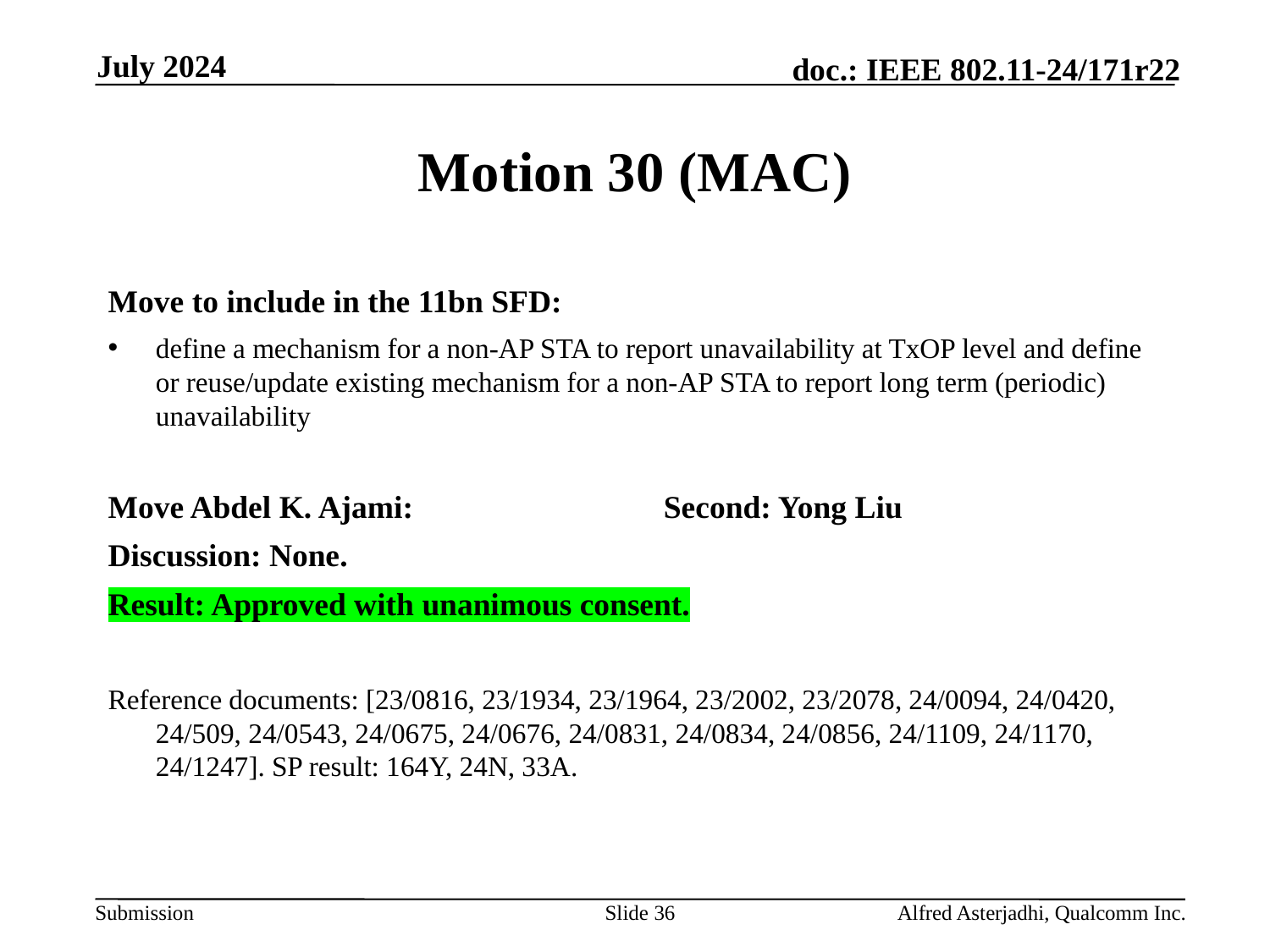

July 2024
# Motion 30 (MAC)
Move to include in the 11bn SFD:
define a mechanism for a non-AP STA to report unavailability at TxOP level and define or reuse/update existing mechanism for a non-AP STA to report long term (periodic) unavailability

Move Abdel K. Ajami: 		Second: Yong Liu
Discussion: None.
Result: Approved with unanimous consent.

Reference documents: [23/0816, 23/1934, 23/1964, 23/2002, 23/2078, 24/0094, 24/0420, 24/509, 24/0543, 24/0675, 24/0676, 24/0831, 24/0834, 24/0856, 24/1109, 24/1170, 24/1247]. SP result: 164Y, 24N, 33A.

Slide 36
Alfred Asterjadhi, Qualcomm Inc.